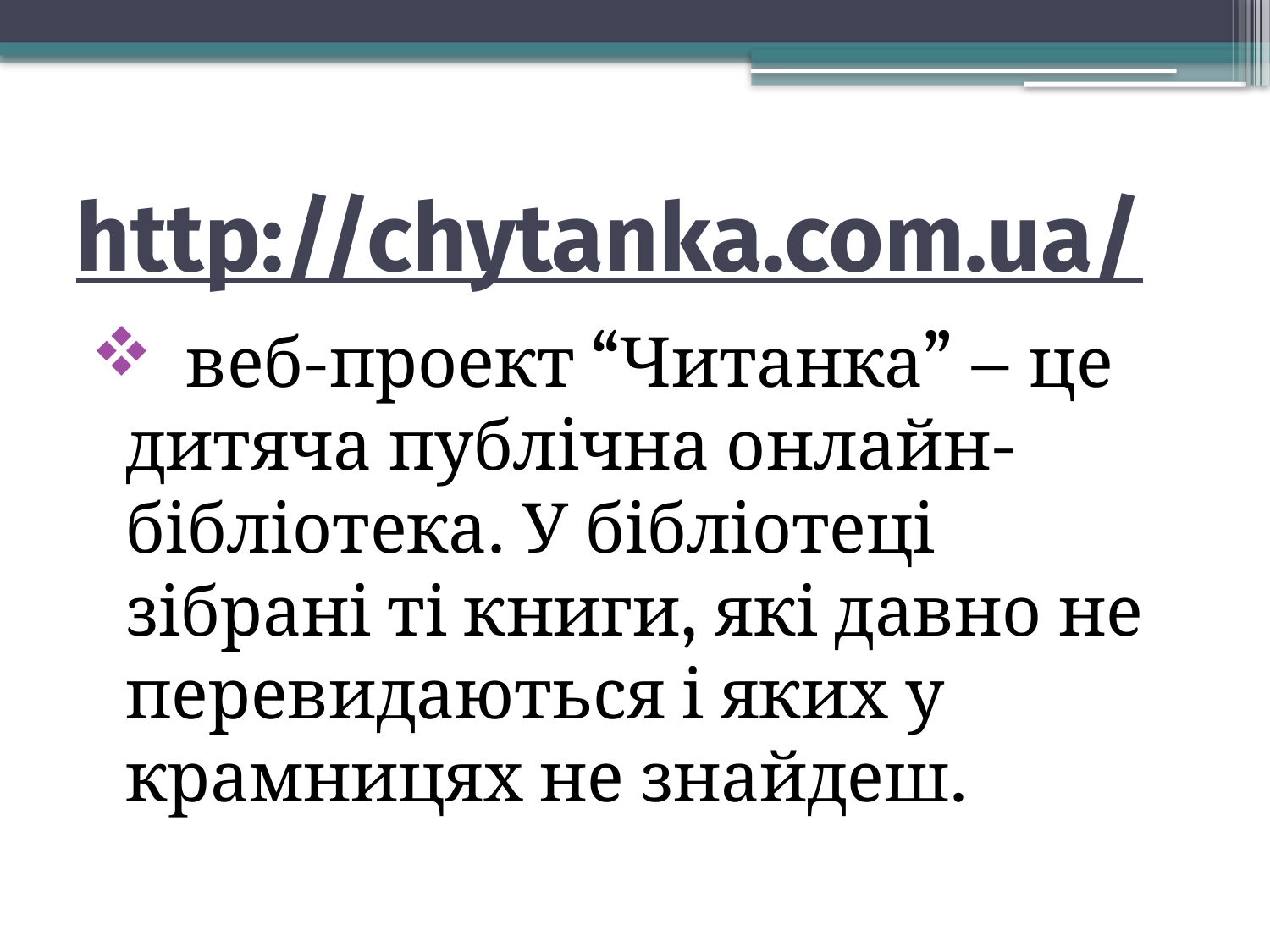

# http://chytanka.com.ua/
  веб-проект “Читанка” – це дитяча публічна онлайн-бібліотека. У бібліотеці зібрані ті книги, які давно не перевидаються і яких у крамницях не знайдеш.